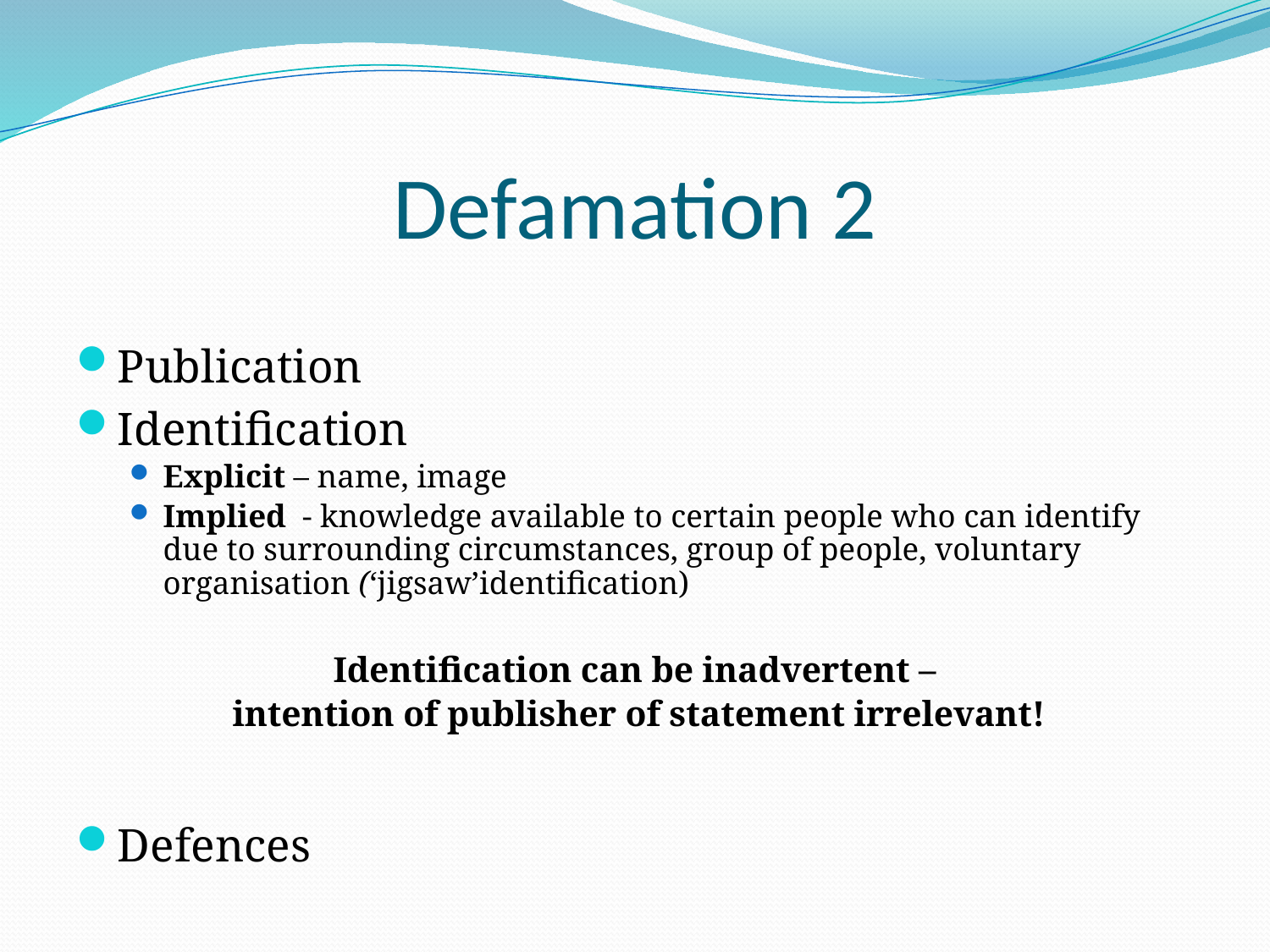

# Defamation 2

Publication
Identification
Explicit – name, image
Implied  - knowledge available to certain people who can identify due to surrounding circumstances, group of people, voluntary organisation (‘jigsaw’identification)

Identification can be inadvertent –
 intention of publisher of statement irrelevant!

Defences